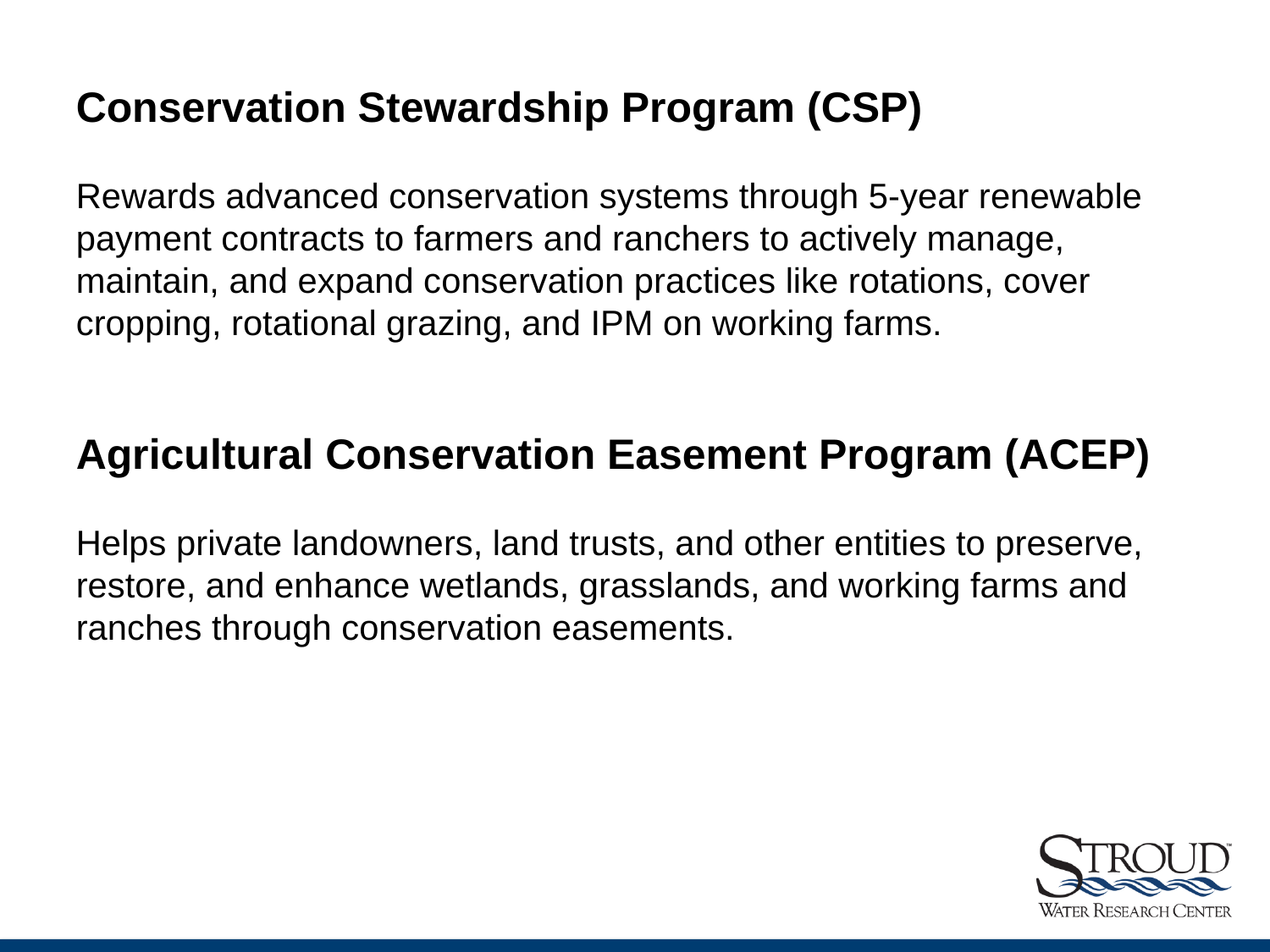

Conservation Stewardship Program (CSP)

Rewards advanced conservation systems through 5-year renewable payment contracts to farmers and ranchers to actively manage, maintain, and expand conservation practices like rotations, cover cropping, rotational grazing, and IPM on working farms.

Agricultural Conservation Easement Program (ACEP)

Helps private landowners, land trusts, and other entities to preserve, restore, and enhance wetlands, grasslands, and working farms and ranches through conservation easements.

Photo: Marissa Morton